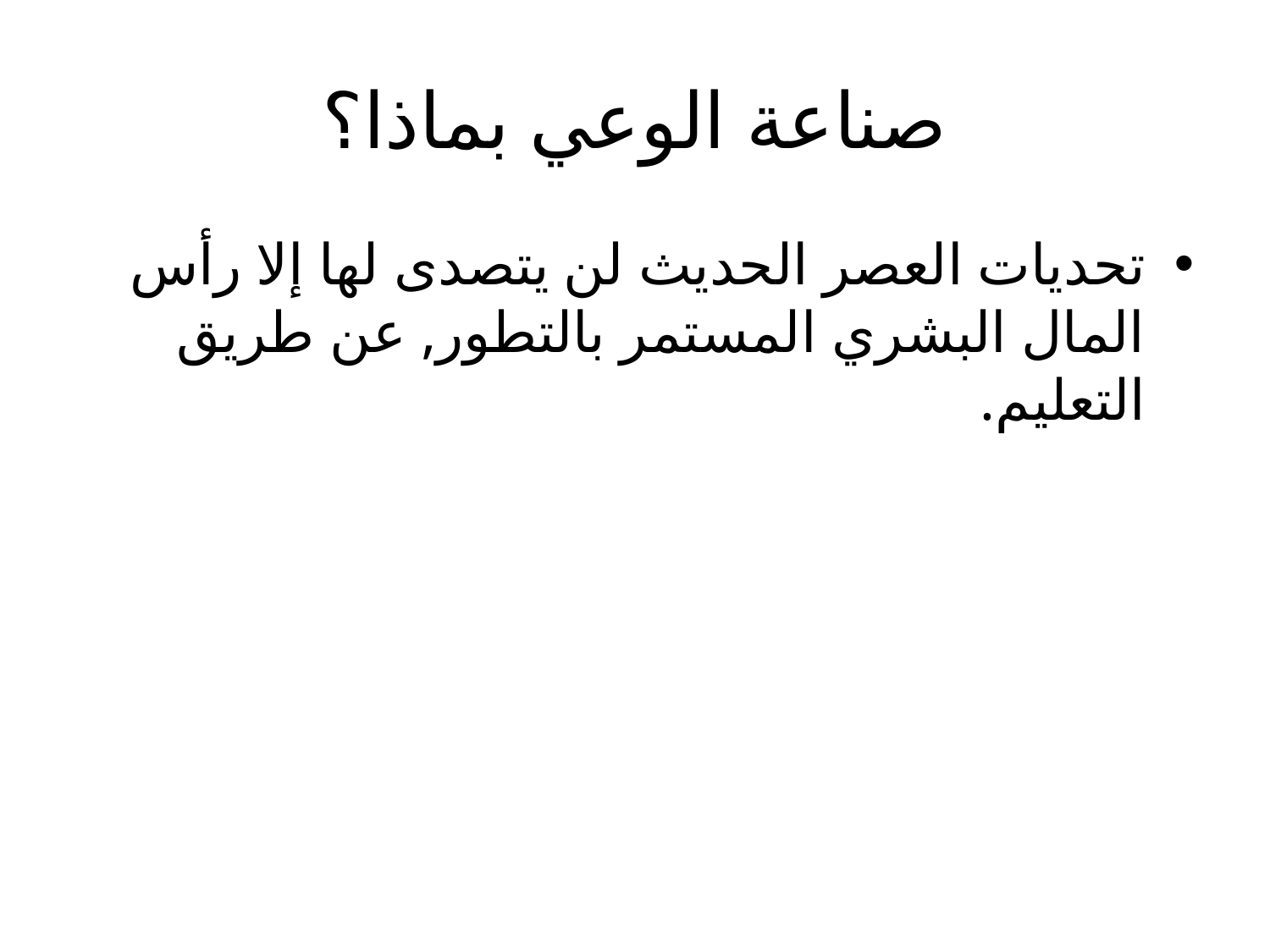

# صناعة الوعي بماذا؟
تحديات العصر الحديث لن يتصدى لها إلا رأس المال البشري المستمر بالتطور, عن طريق التعليم.